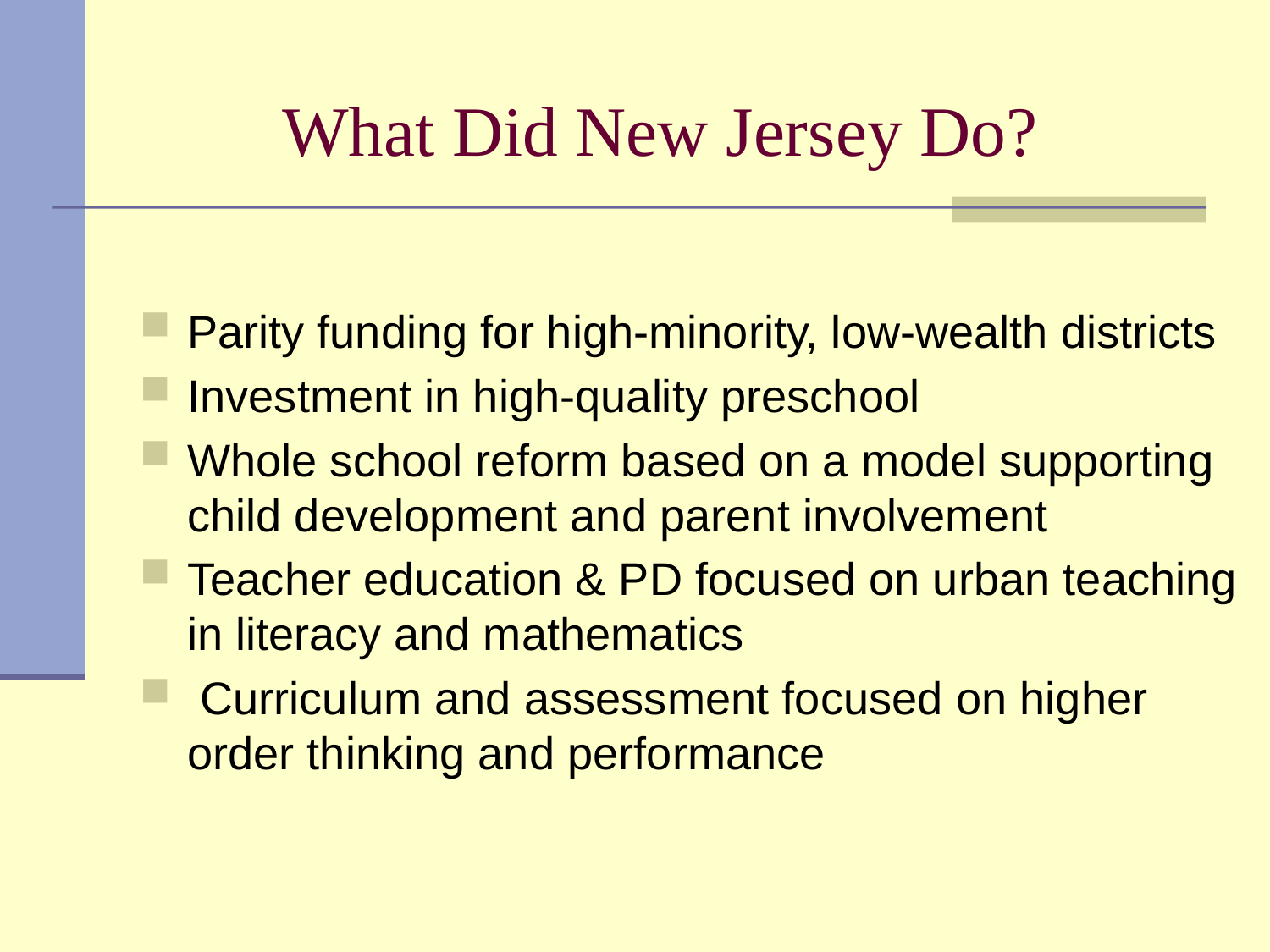

# What Did New Jersey Do?
Parity funding for high-minority, low-wealth districts
Investment in high-quality preschool
Whole school reform based on a model supporting child development and parent involvement
Teacher education & PD focused on urban teaching in literacy and mathematics
 Curriculum and assessment focused on higher order thinking and performance